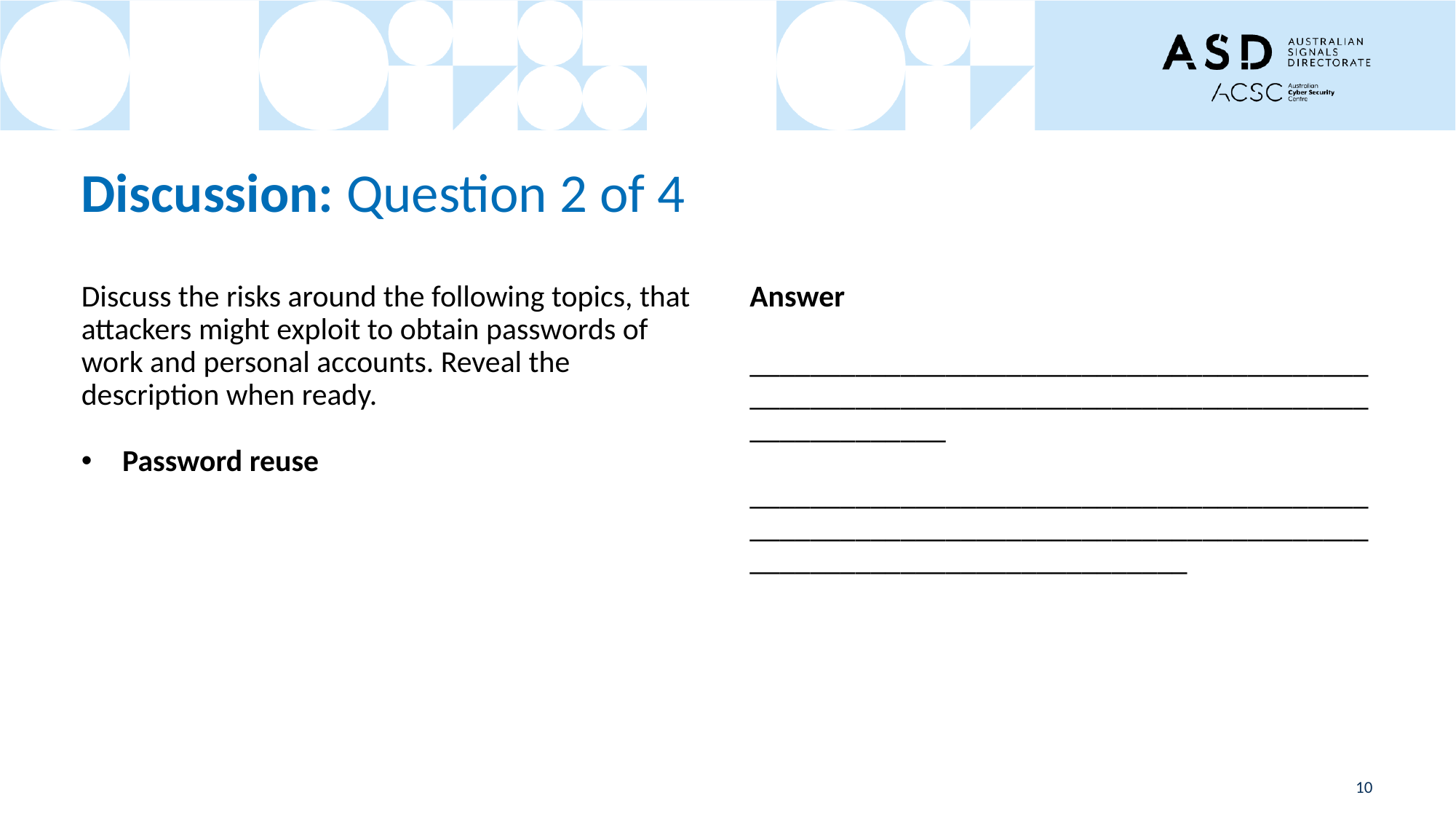

# Discussion: Question 2 of 4
Discuss the risks around the following topics, that attackers might exploit to obtain passwords of work and personal accounts. Reveal the description when ready.
Password reuse
Answer
_______________________________________________________________________________________________
_______________________________________________________________________________________________________________
10